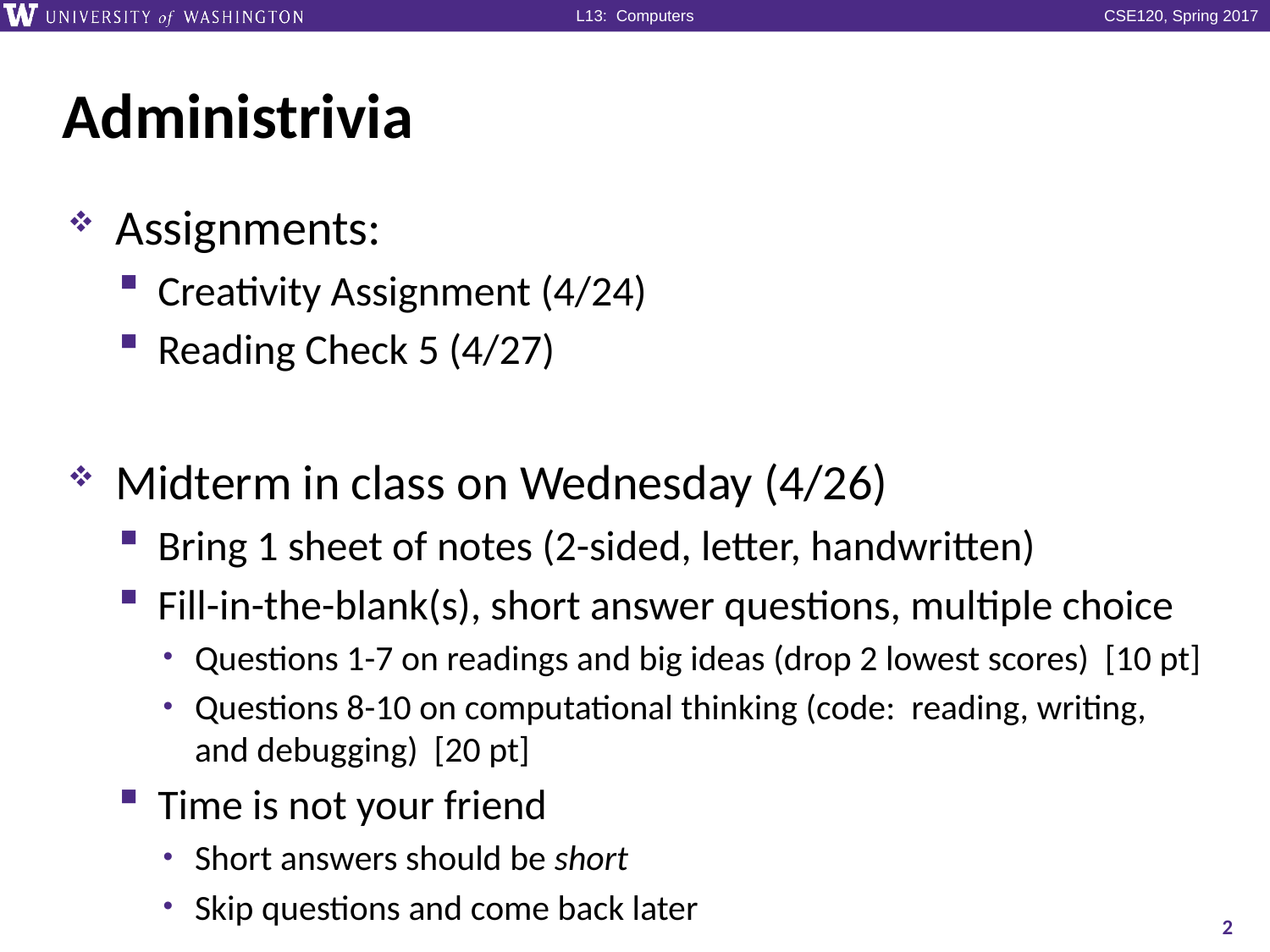

# Administrivia
Assignments:
Creativity Assignment (4/24)
Reading Check 5 (4/27)

Midterm in class on Wednesday (4/26)
Bring 1 sheet of notes (2-sided, letter, handwritten)
Fill-in-the-blank(s), short answer questions, multiple choice
Questions 1-7 on readings and big ideas (drop 2 lowest scores)  [10 pt]
Questions 8-10 on computational thinking (code:  reading, writing, and debugging)  [20 pt]
Time is not your friend
Short answers should be short
Skip questions and come back later
2